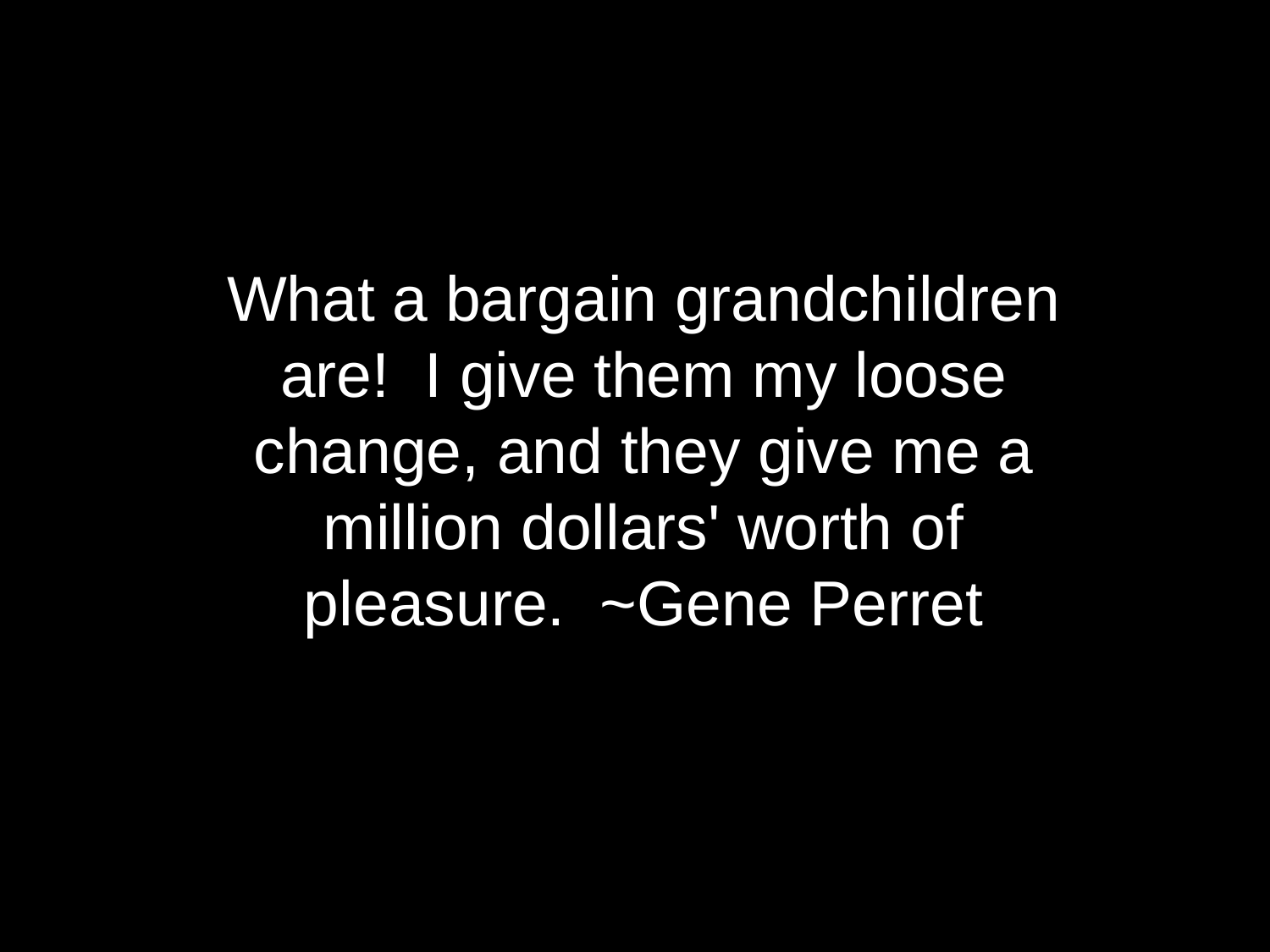

What a bargain grandchildren are!  I give them my loose change, and they give me a million dollars' worth of pleasure.  ~Gene Perret